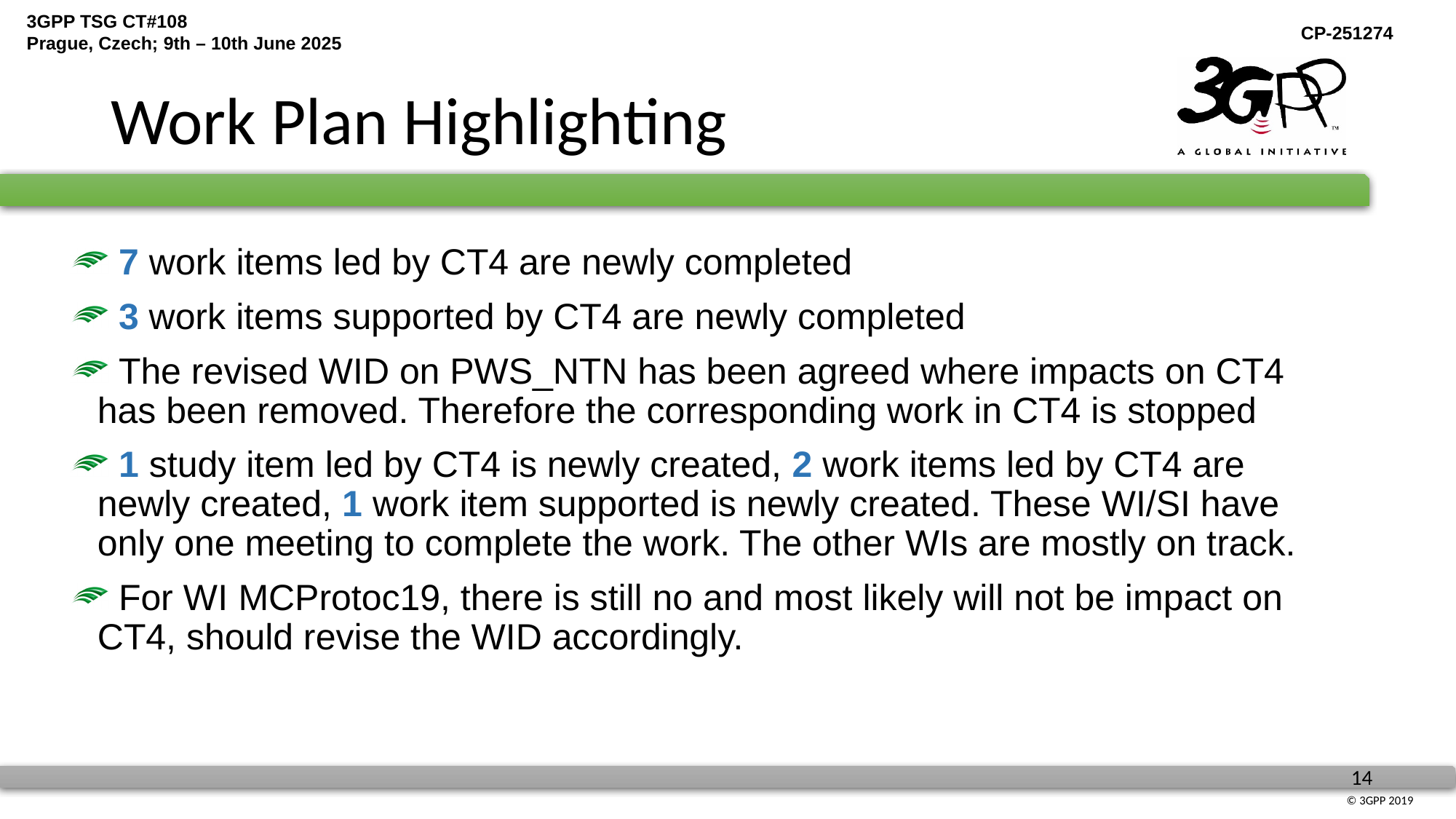

# Work Plan Highlighting
 7 work items led by CT4 are newly completed
 3 work items supported by CT4 are newly completed
 The revised WID on PWS_NTN has been agreed where impacts on CT4 has been removed. Therefore the corresponding work in CT4 is stopped
 1 study item led by CT4 is newly created, 2 work items led by CT4 are newly created, 1 work item supported is newly created. These WI/SI have only one meeting to complete the work. The other WIs are mostly on track.
 For WI MCProtoc19, there is still no and most likely will not be impact on CT4, should revise the WID accordingly.